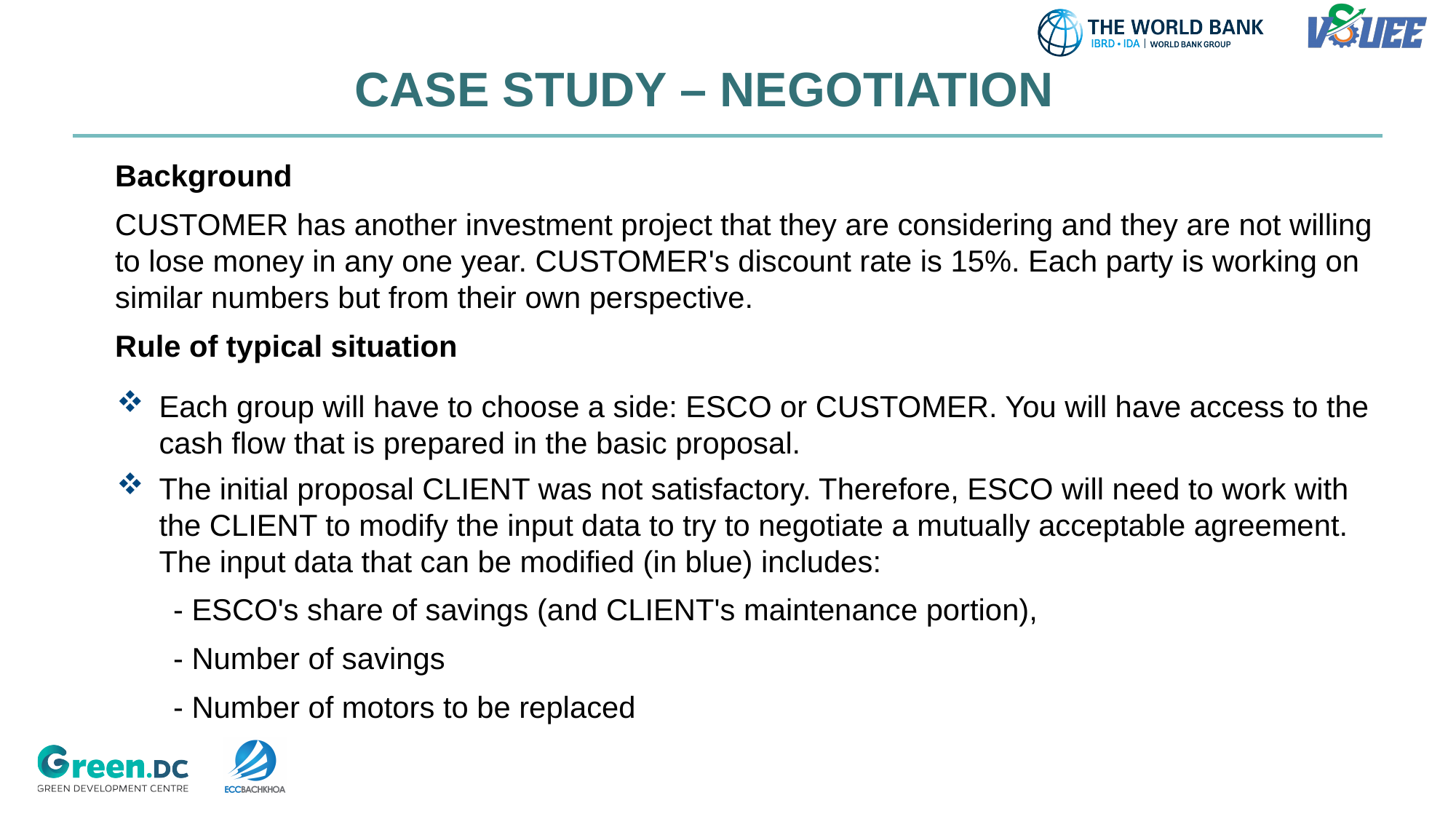

| CASE STUDY – NEGOTIATION |
| --- |
Background
CUSTOMER has another investment project that they are considering and they are not willing to lose money in any one year. CUSTOMER's discount rate is 15%. Each party is working on similar numbers but from their own perspective.
Rule of typical situation
Each group will have to choose a side: ESCO or CUSTOMER. You will have access to the cash flow that is prepared in the basic proposal.
The initial proposal CLIENT was not satisfactory. Therefore, ESCO will need to work with the CLIENT to modify the input data to try to negotiate a mutually acceptable agreement. The input data that can be modified (in blue) includes:
     - ESCO's share of savings (and CLIENT's maintenance portion),
     - Number of savings
     - Number of motors to be replaced